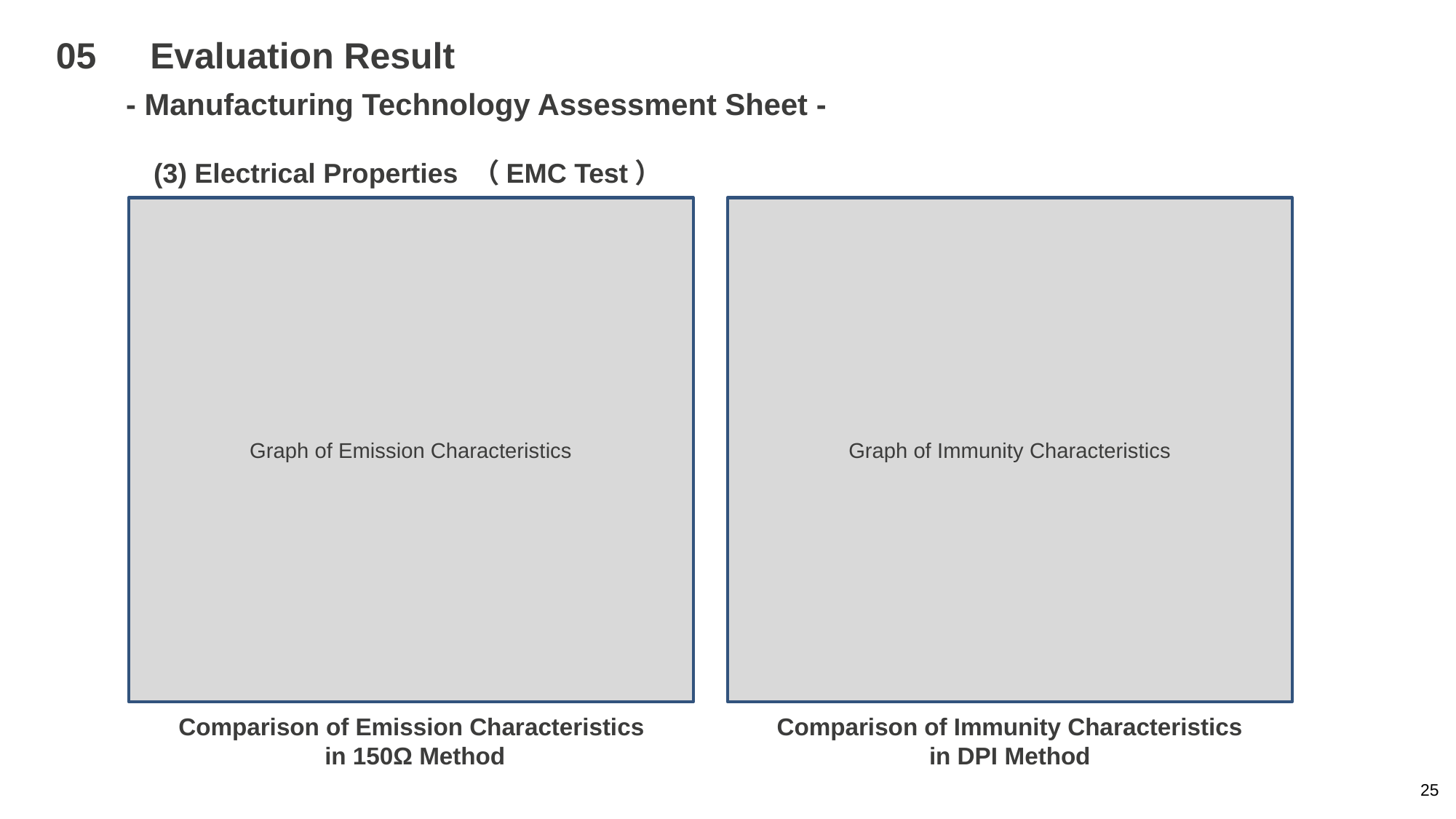

# 05　Evaluation Result
- Manufacturing Technology Assessment Sheet -
(3) Electrical Properties （EMC Test）
Graph of Emission Characteristics
Graph of Immunity Characteristics
Comparison of Emission Characteristics
 in 150Ω Method
Comparison of Immunity Characteristics
in DPI Method